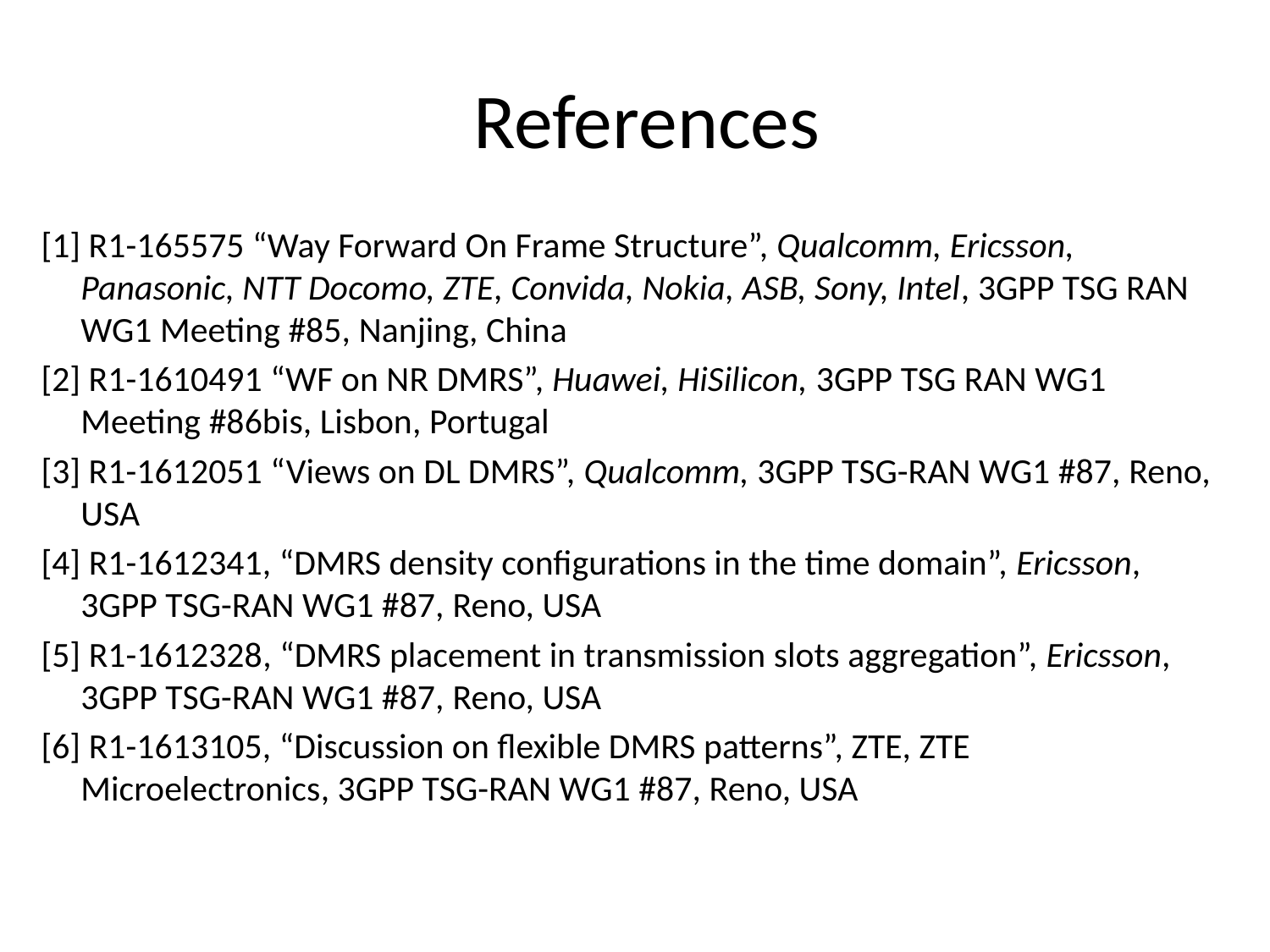

# References
[1] R1-165575 “Way Forward On Frame Structure”, Qualcomm, Ericsson, Panasonic, NTT Docomo, ZTE, Convida, Nokia, ASB, Sony, Intel, 3GPP TSG RAN WG1 Meeting #85, Nanjing, China
[2] R1-1610491 “WF on NR DMRS”, Huawei, HiSilicon, 3GPP TSG RAN WG1 Meeting #86bis, Lisbon, Portugal
[3] R1-1612051 “Views on DL DMRS”, Qualcomm, 3GPP TSG-RAN WG1 #87, Reno, USA
[4] R1-1612341, “DMRS density configurations in the time domain”, Ericsson, 3GPP TSG-RAN WG1 #87, Reno, USA
[5] R1-1612328, “DMRS placement in transmission slots aggregation”, Ericsson, 3GPP TSG-RAN WG1 #87, Reno, USA
[6] R1-1613105, “Discussion on flexible DMRS patterns”, ZTE, ZTE Microelectronics, 3GPP TSG-RAN WG1 #87, Reno, USA